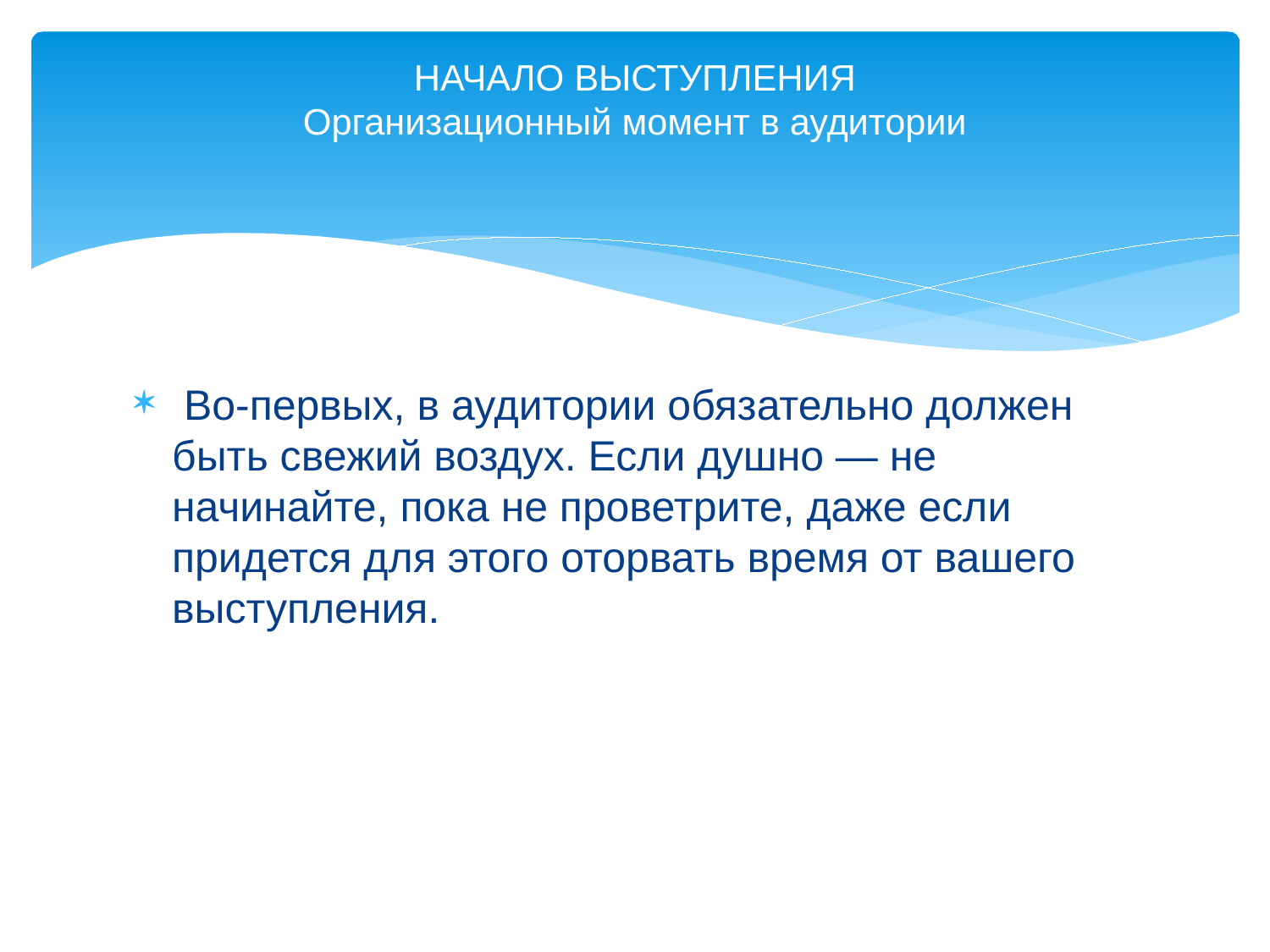

# НАЧАЛО ВЫСТУПЛЕНИЯ Организационный момент в аудитории
 Во-первых, в аудитории обязательно должен быть свежий воздух. Если душно — не начинайте, пока не проветрите, даже если придется для этого оторвать время от вашего выступления.